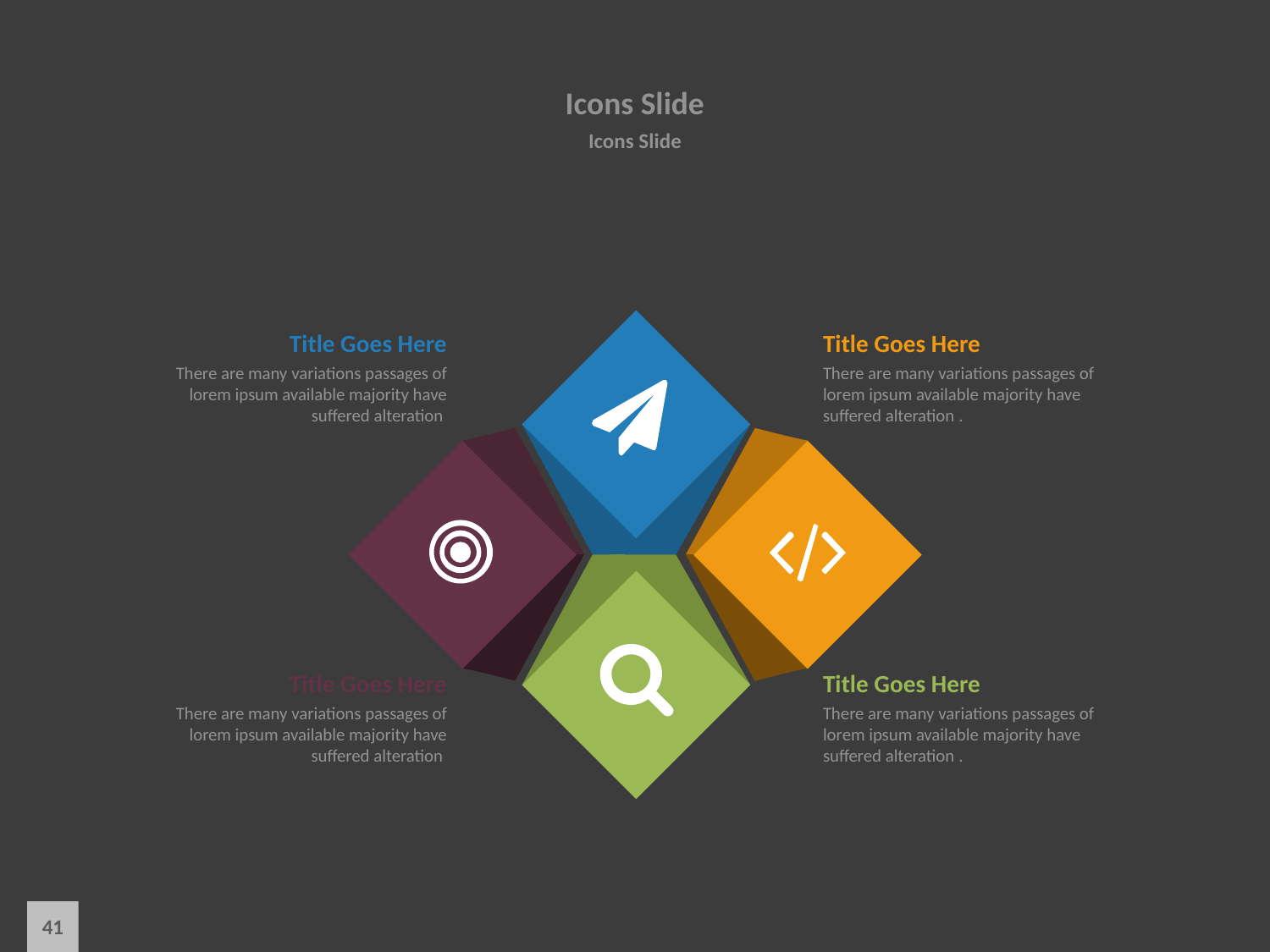

# Icons Slide
Icons Slide
Title Goes Here
There are many variations passages of lorem ipsum available majority have suffered alteration
Title Goes Here
There are many variations passages of lorem ipsum available majority have suffered alteration .

Title Goes Here
There are many variations passages of lorem ipsum available majority have suffered alteration
Title Goes Here
There are many variations passages of lorem ipsum available majority have suffered alteration .